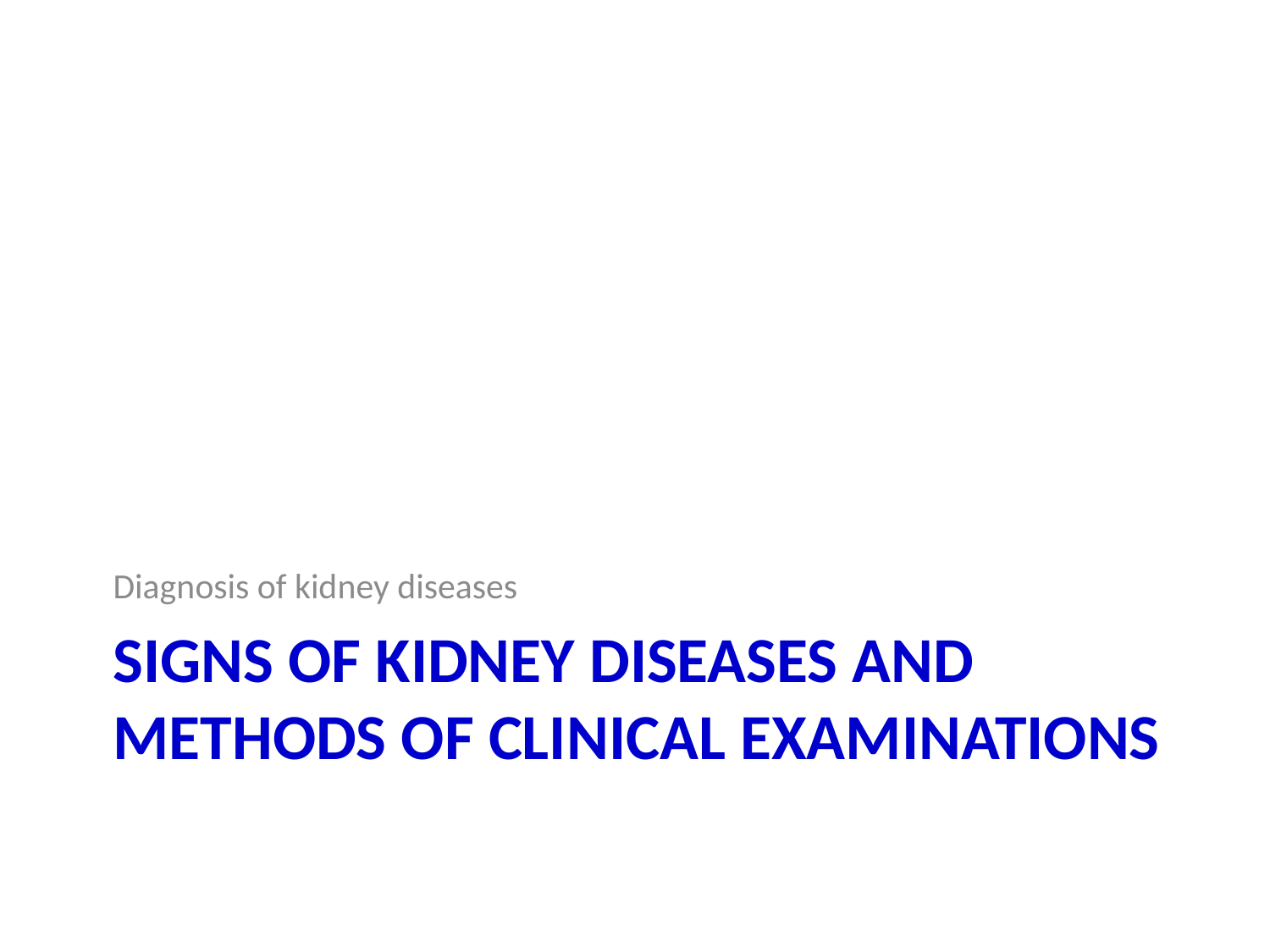

Diagnosis of kidney diseases
# SIGNS OF KIDNEY DISEASES AND METHODS OF CLINICAL EXAMINATIONS